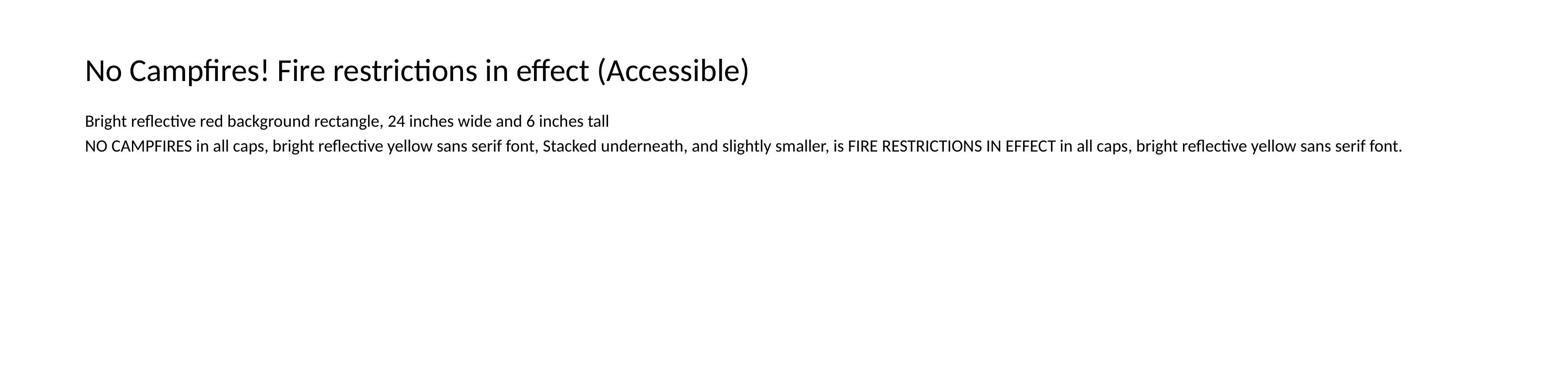

# No Campfires! Fire restrictions in effect (Accessible)
Bright reflective red background rectangle, 24 inches wide and 6 inches tall
NO CAMPFIRES in all caps, bright reflective yellow sans serif font, Stacked underneath, and slightly smaller, is FIRE RESTRICTIONS IN EFFECT in all caps, bright reflective yellow sans serif font.